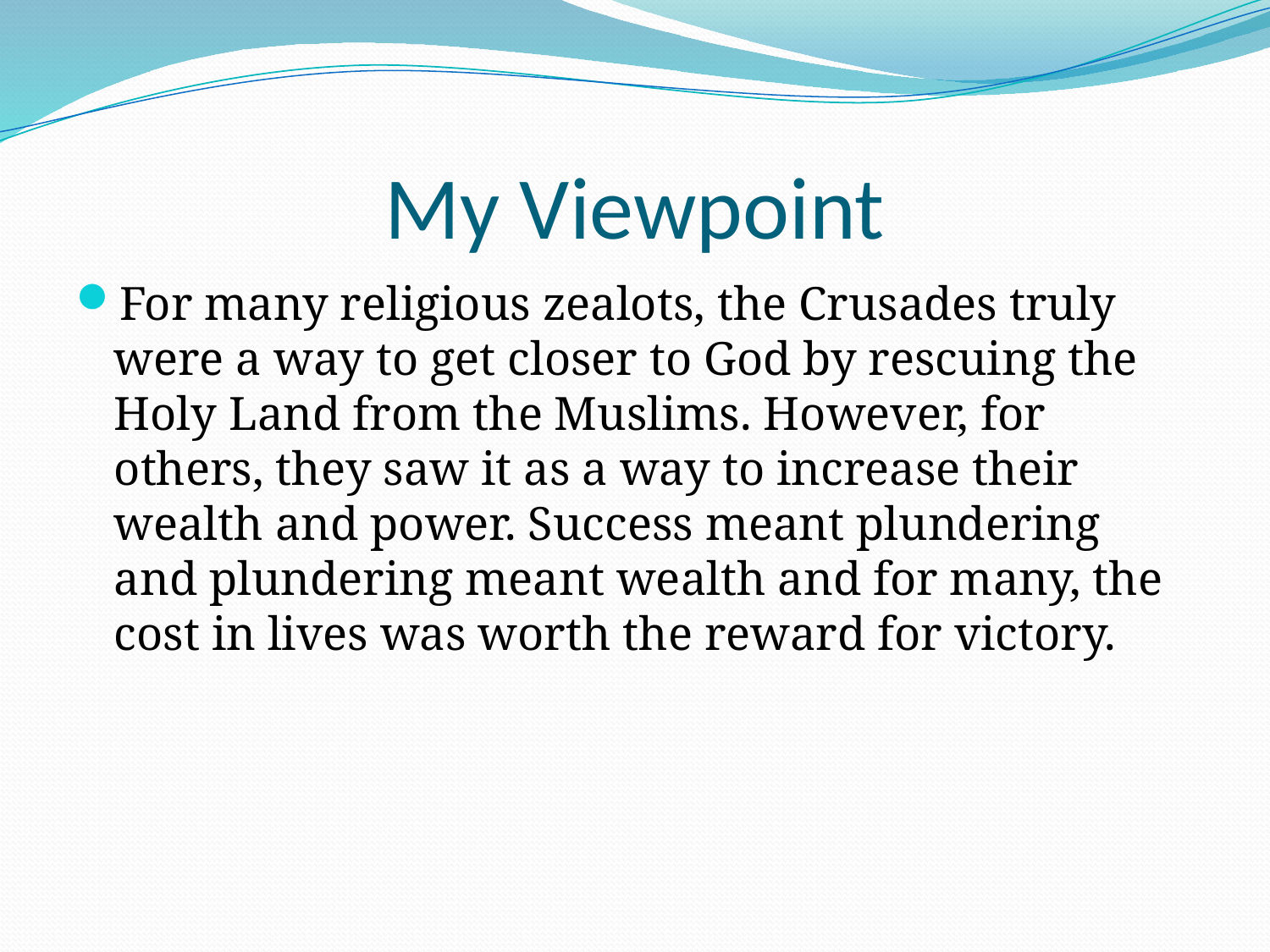

# My Viewpoint
For many religious zealots, the Crusades truly were a way to get closer to God by rescuing the Holy Land from the Muslims. However, for others, they saw it as a way to increase their wealth and power. Success meant plundering and plundering meant wealth and for many, the cost in lives was worth the reward for victory.